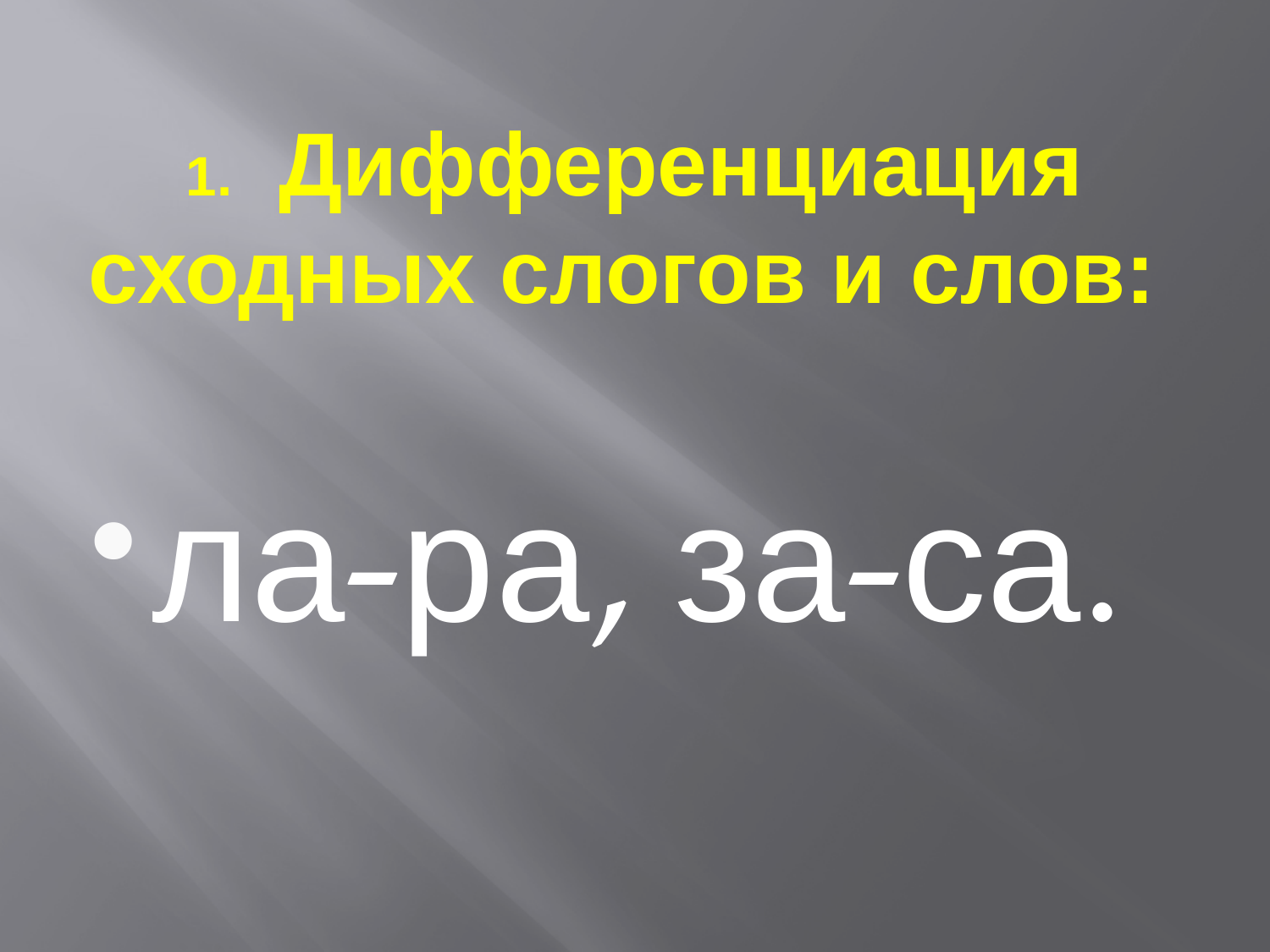

# 1.   Дифференциация сходных слогов и слов:
ла-ра, за-са.